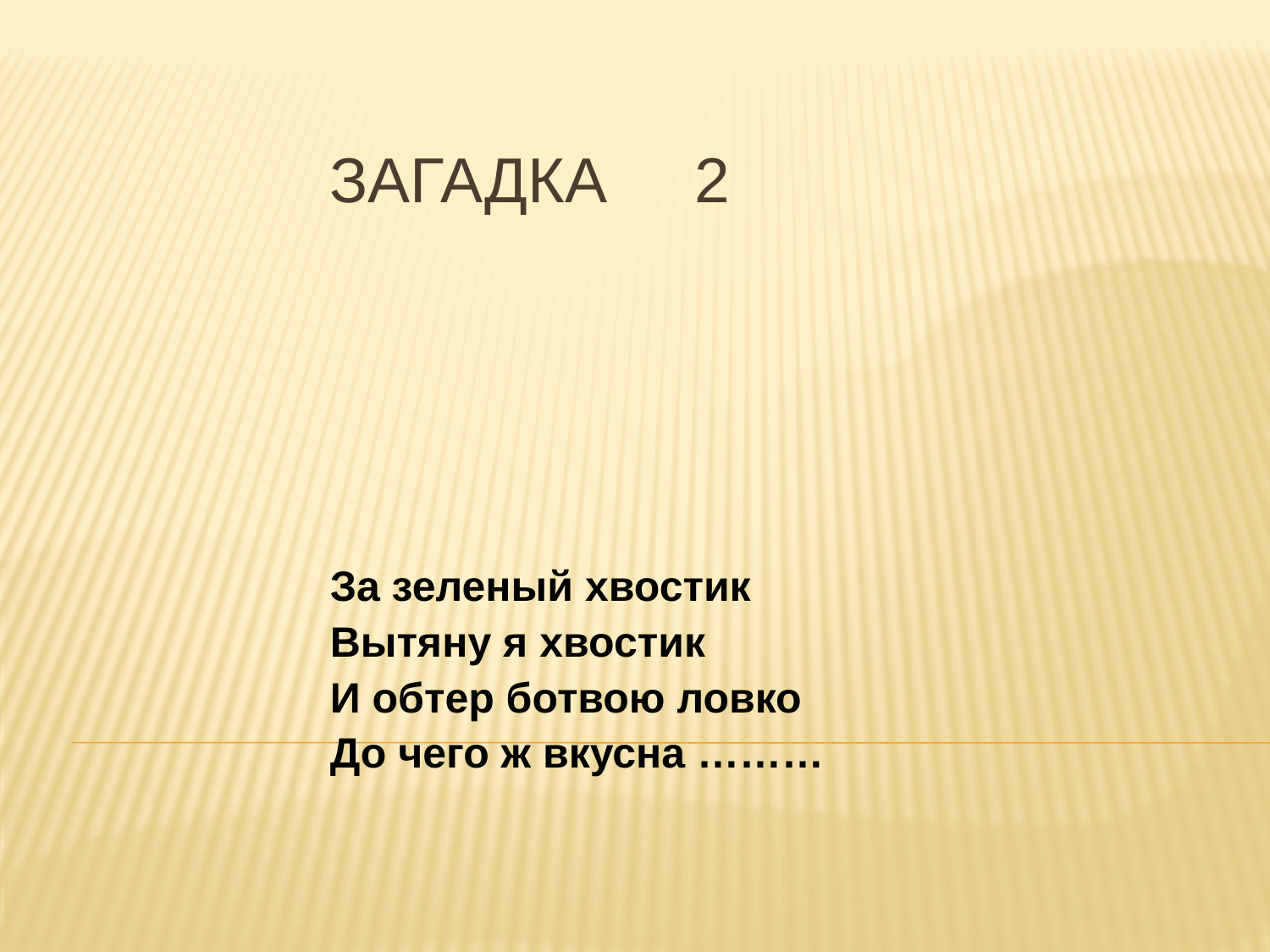

# ЗАГАДКА     2
За зеленый хвостик
Вытяну я хвостик
И обтер ботвою ловко
До чего ж вкусна ………